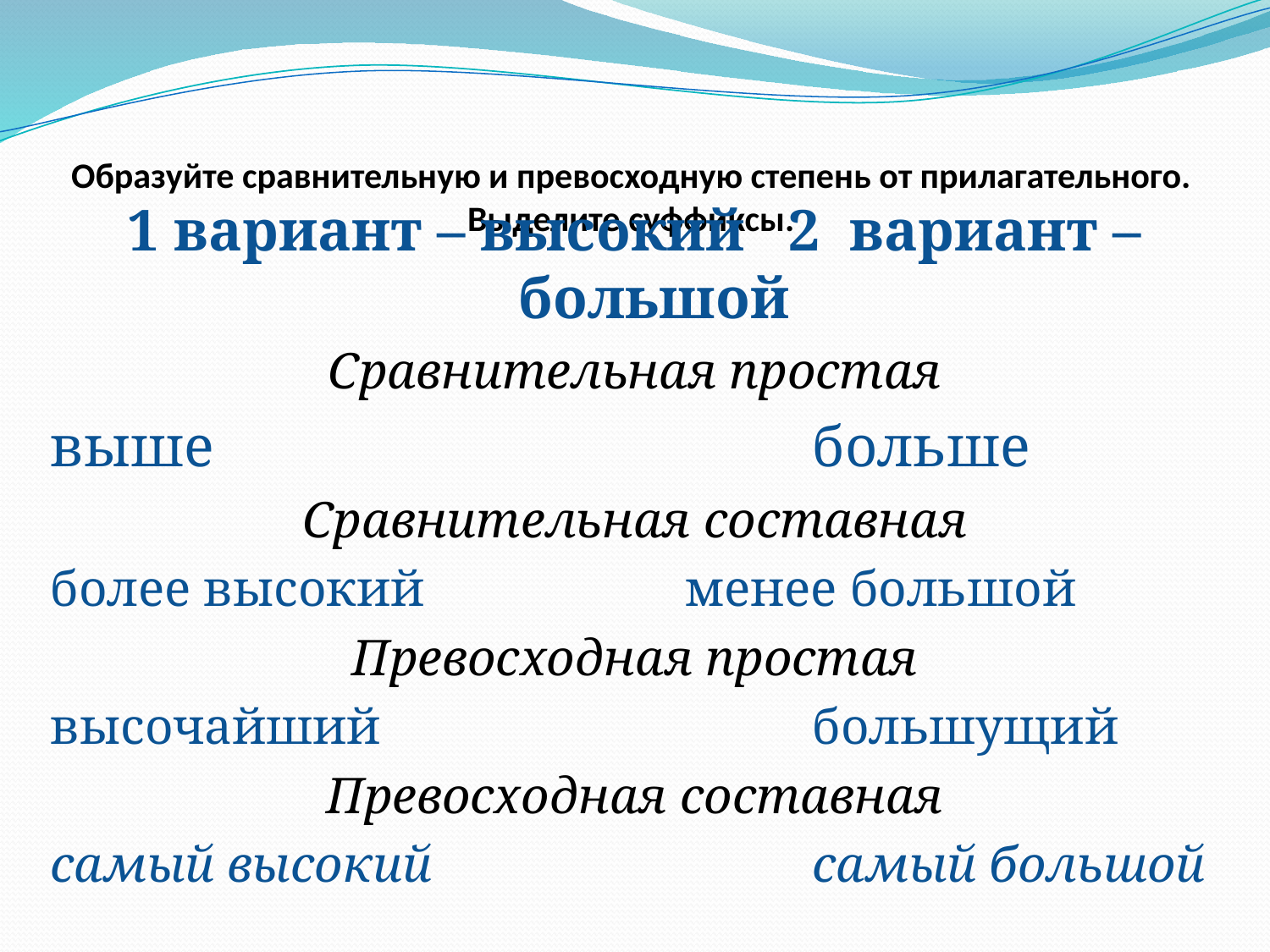

# Образуйте сравнительную и превосходную степень от прилагательного. Выделите суффиксы.
1 вариант – высокий   2  вариант – большой
Сравнительная простая
	выше					больше
Сравнительная составная
	более высокий			менее большой
Превосходная простая
	высочайший 				большущий
Превосходная составная
	самый высокий			самый большой